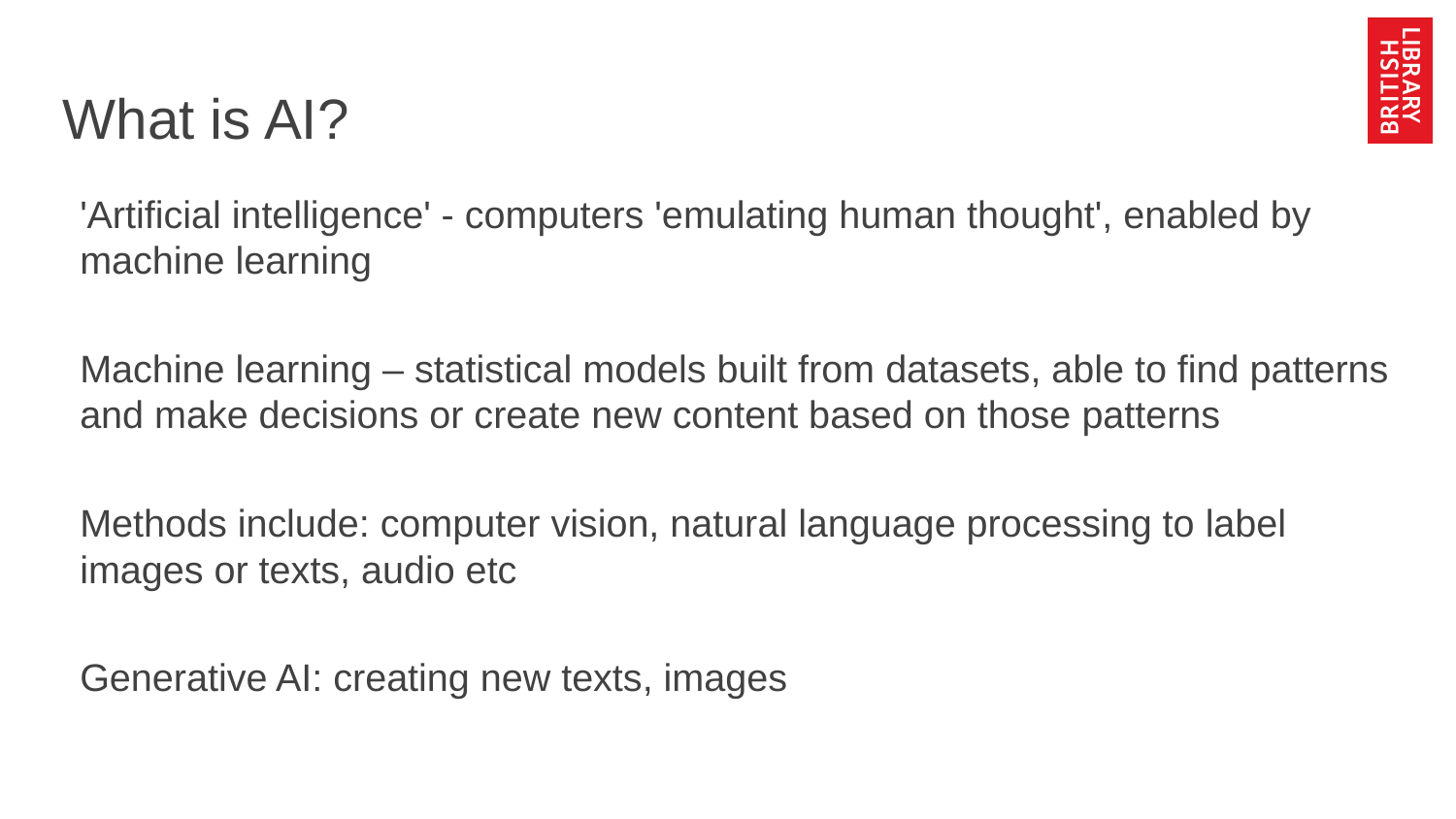

# What is AI?
'Artificial intelligence' - computers 'emulating human thought', enabled by machine learning

Machine learning – statistical models built from datasets, able to find patterns and make decisions or create new content based on those patterns

Methods include: computer vision, natural language processing to label images or texts, audio etc

Generative AI: creating new texts, images